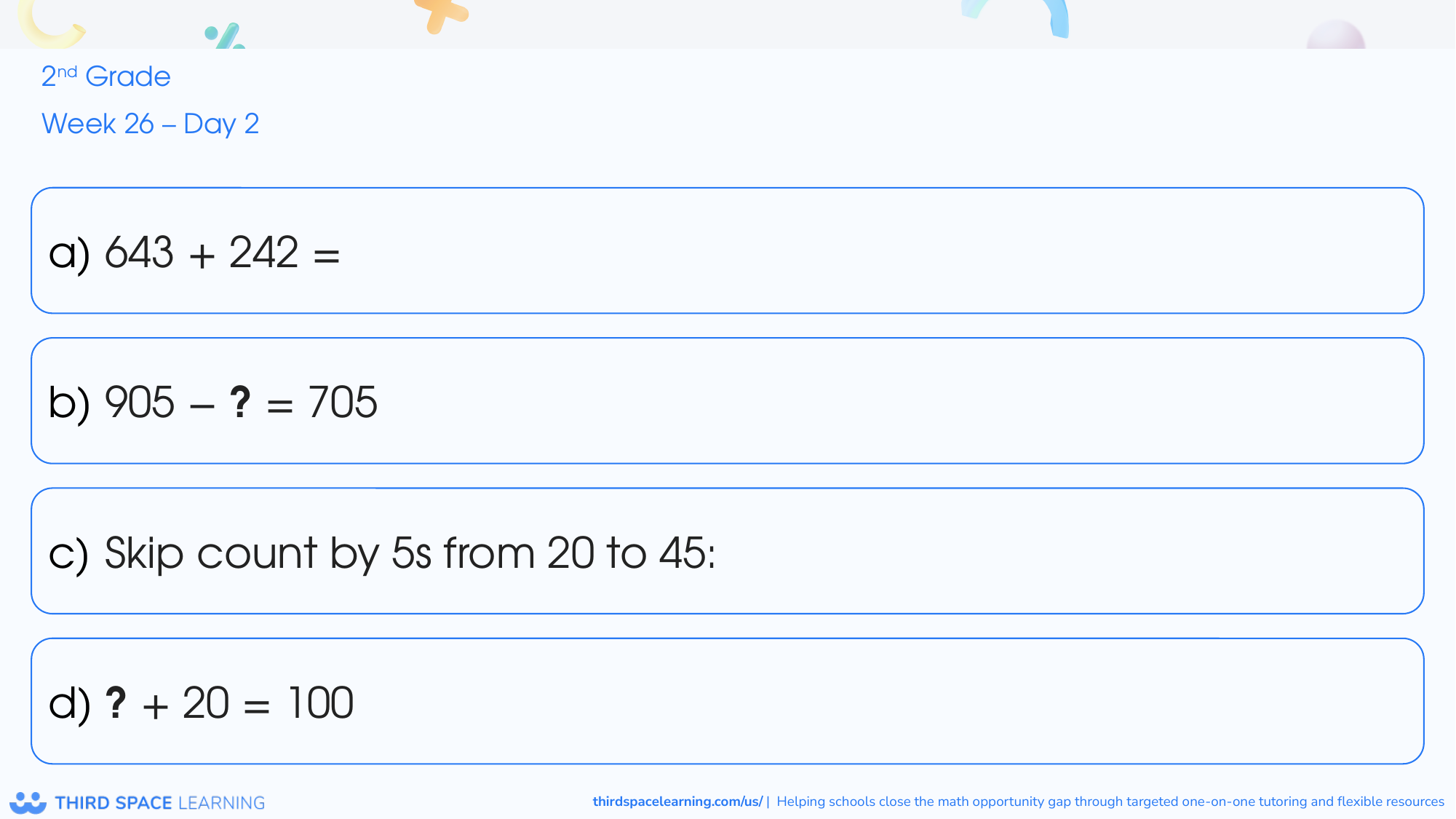

2nd Grade
Week 26 – Day 2
643 + 242 =
905 − ? = 705
Skip count by 5s from 20 to 45:
? + 20 = 100